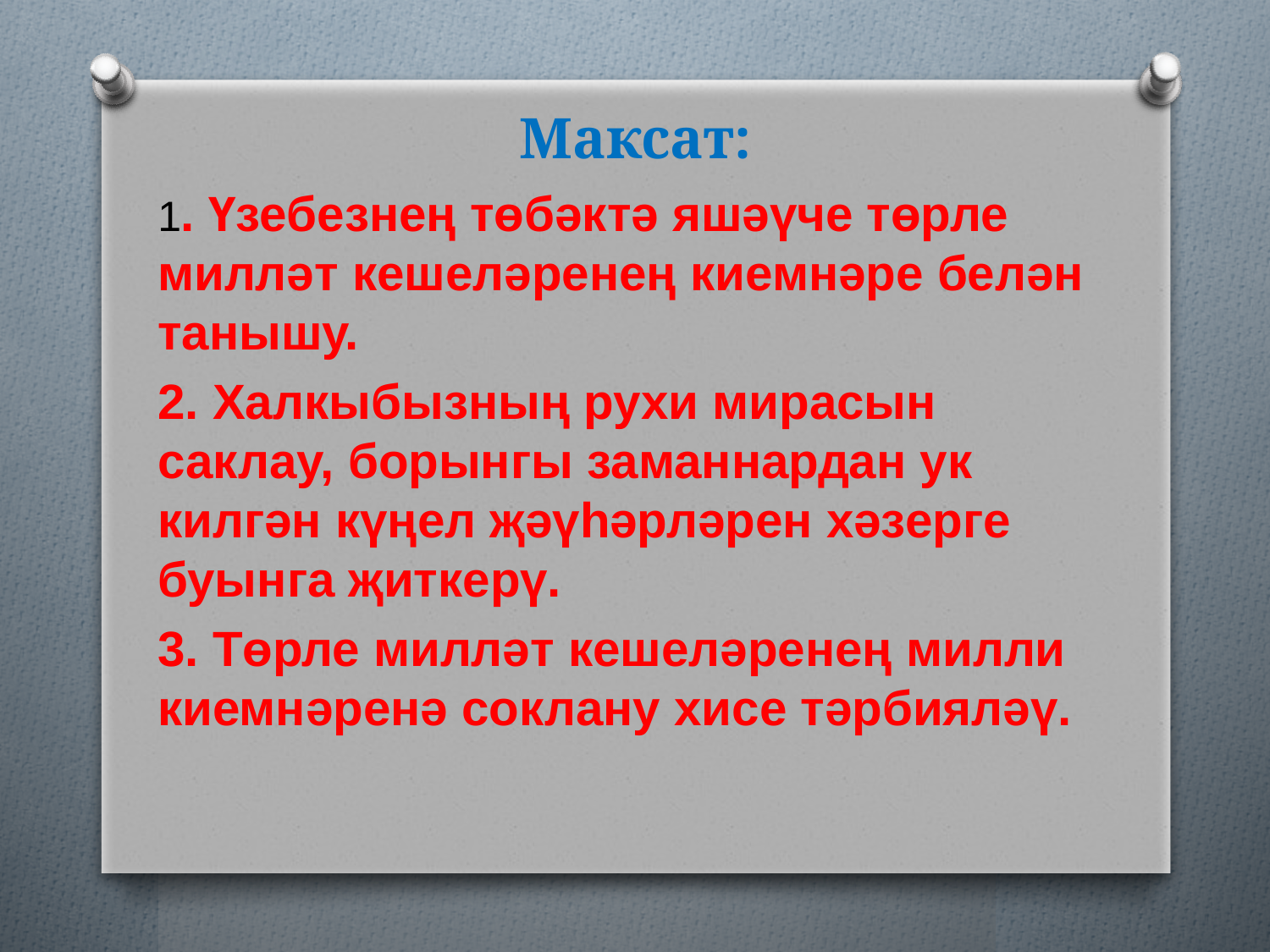

# Максат:
1. Үзебезнең төбәктә яшәүче төрле милләт кешеләренең киемнәре белән танышу.
2. Халкыбызның рухи мирасын саклау, борынгы заманнардан ук килгән күңел җәүһәрләрен хәзерге буынга җиткерү.
3. Төрле милләт кешеләренең милли киемнәренә соклану хисе тәрбияләү.